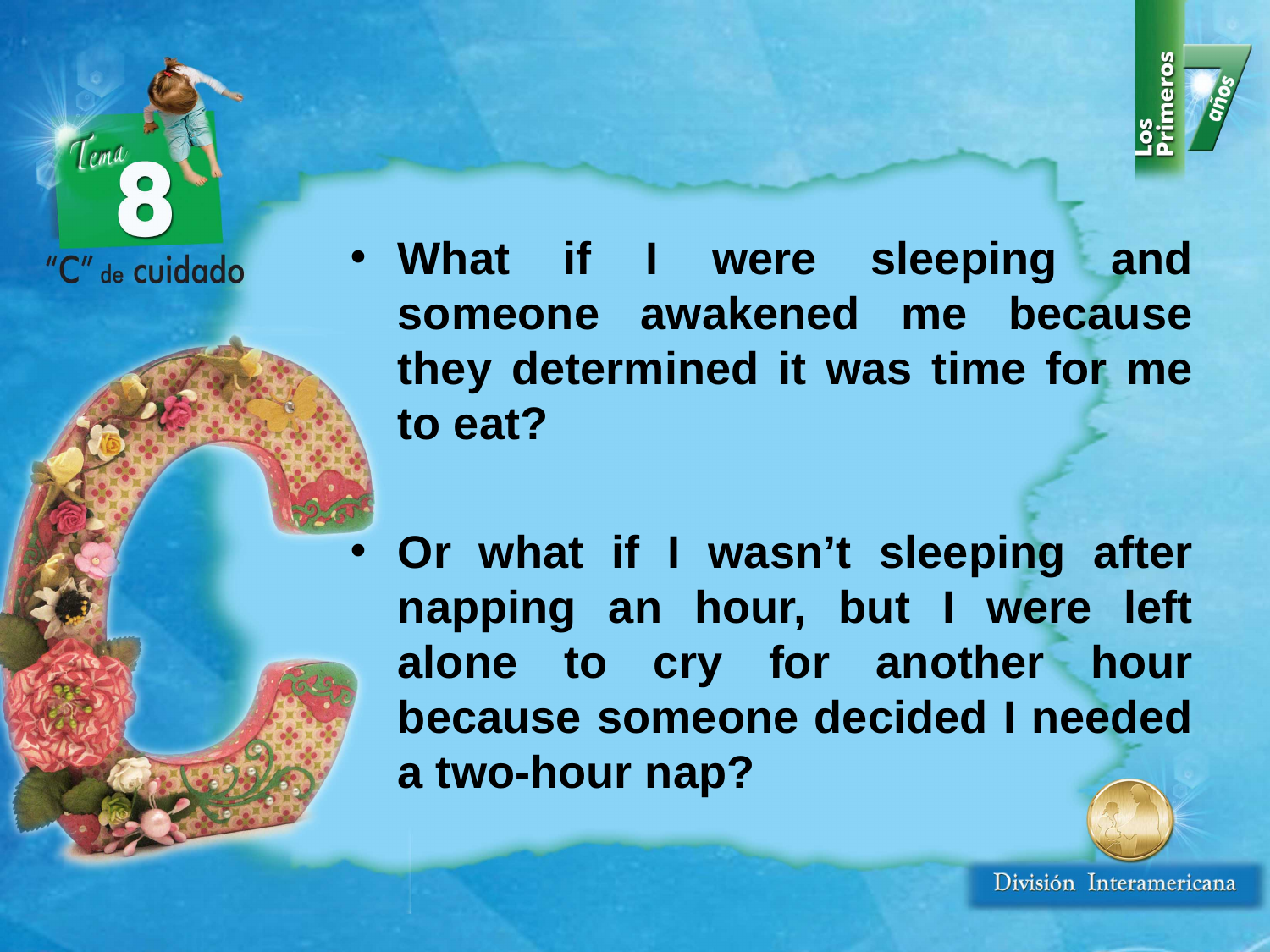

What if I were sleeping and someone awakened me because they determined it was time for me to eat?

Or what if I wasn’t sleeping after napping an hour, but I were left alone to cry for another hour because someone decided I needed a two-hour nap?